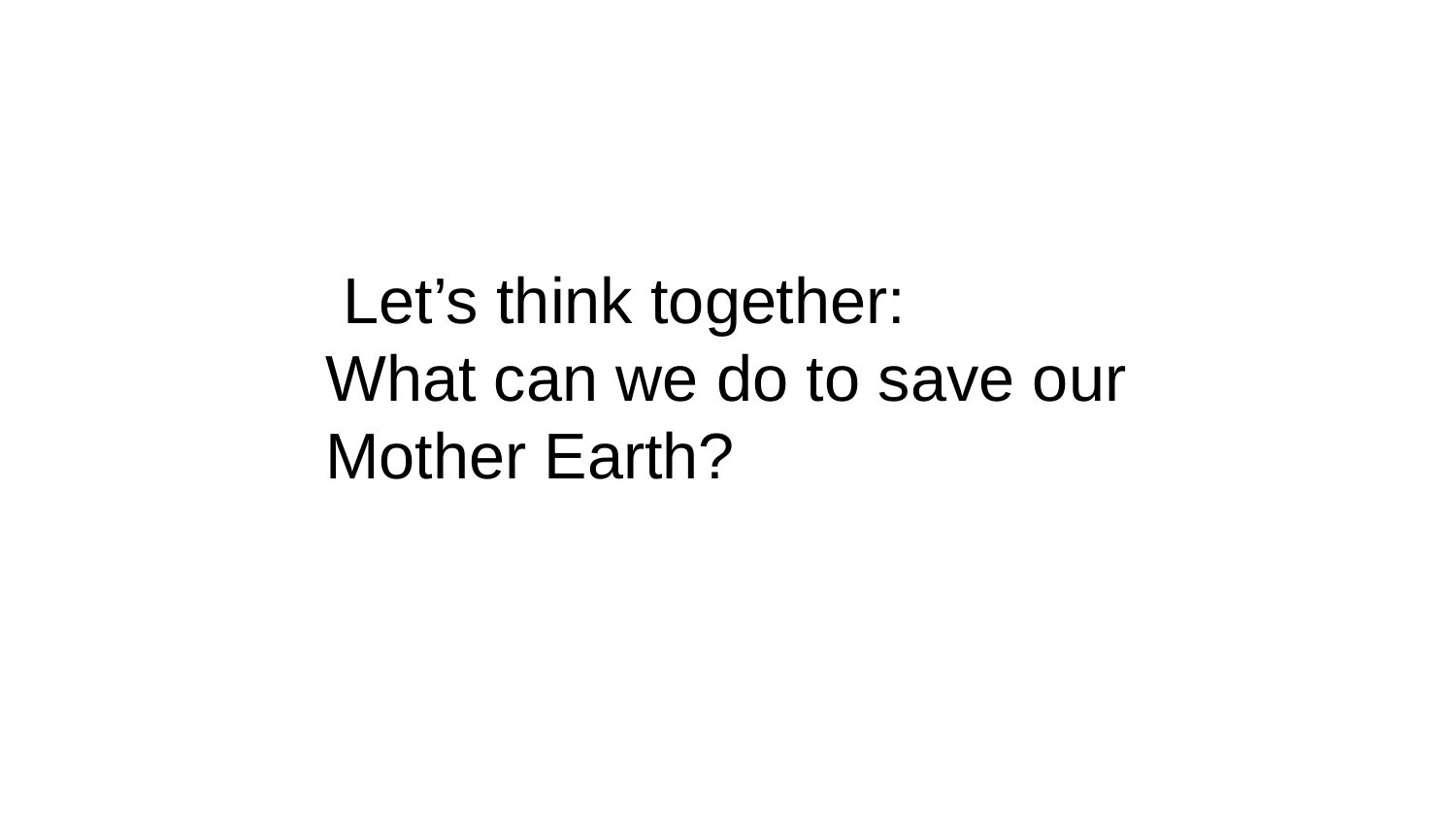

Let’s think together:
What can we do to save our Mother Earth?